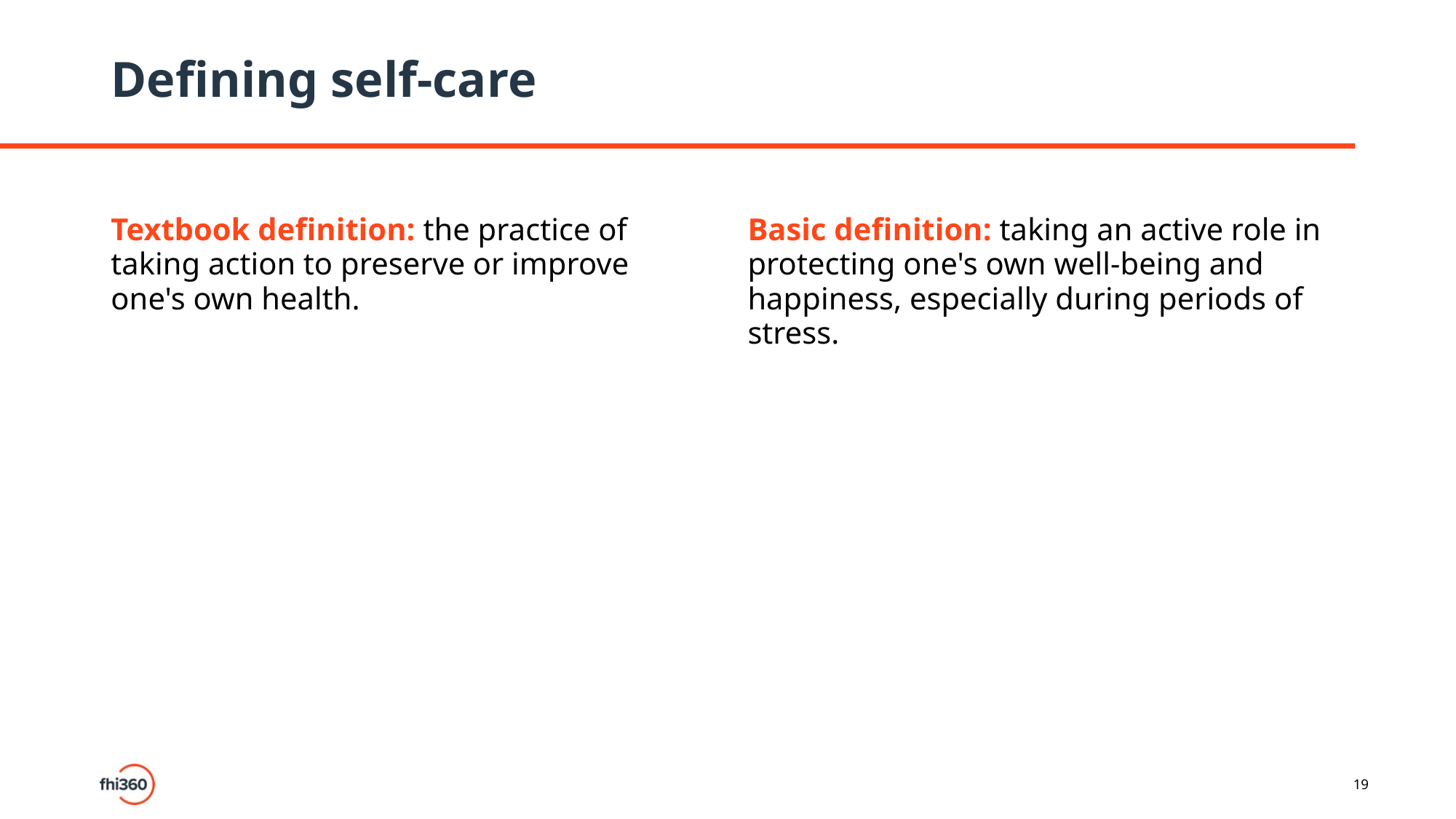

# Defining self-care
Textbook definition: the practice of taking action to preserve or improve one's own health.

Basic definition: taking an active role in protecting one's own well-being and happiness, especially during periods of stress.